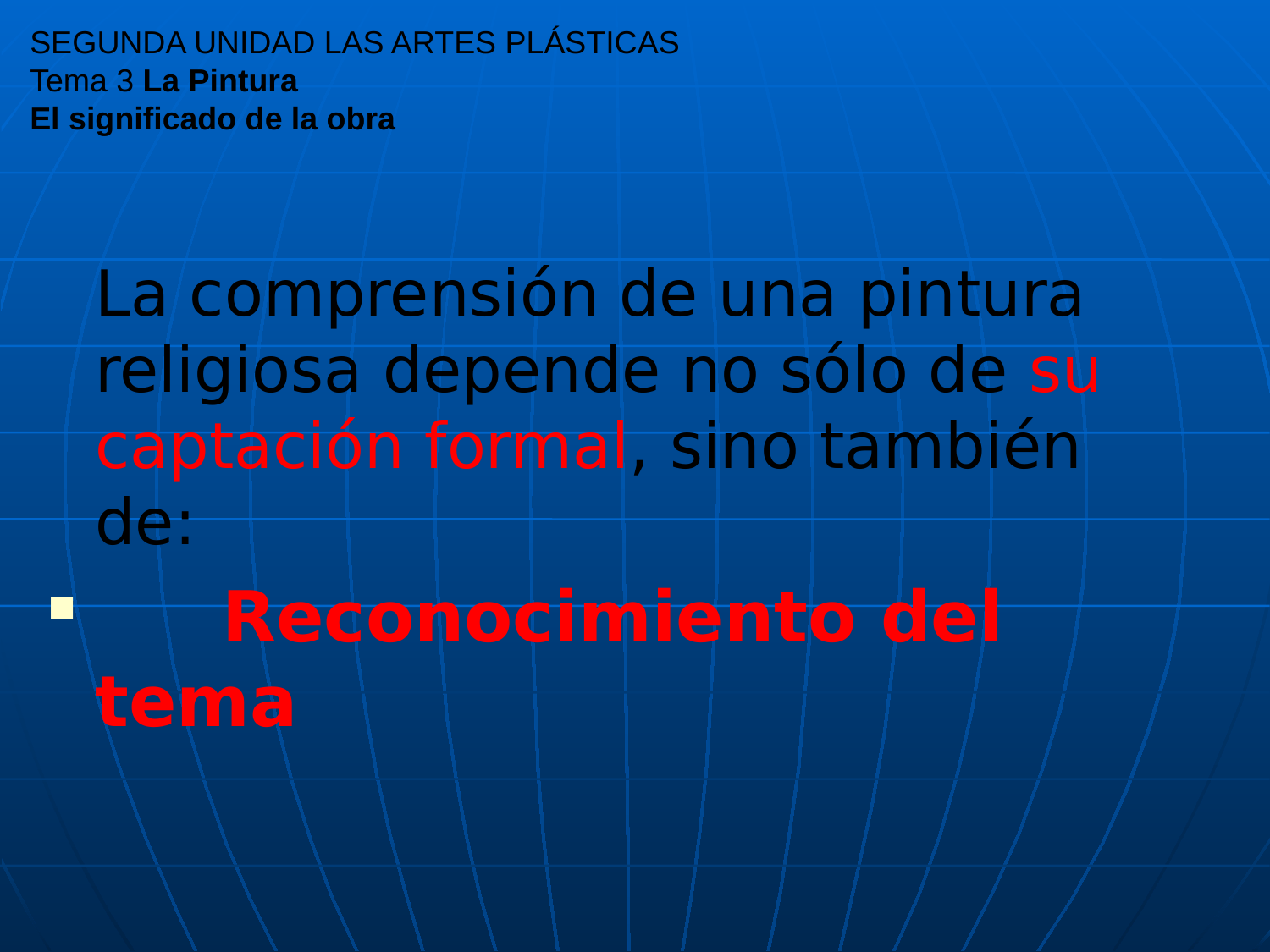

# SEGUNDA UNIDAD LAS ARTES PLÁSTICAS Tema 3 La Pintura El significado de la obra
 	La comprensión de una pintura religiosa depende no sólo de su captación formal, sino también de:
	Reconocimiento del tema